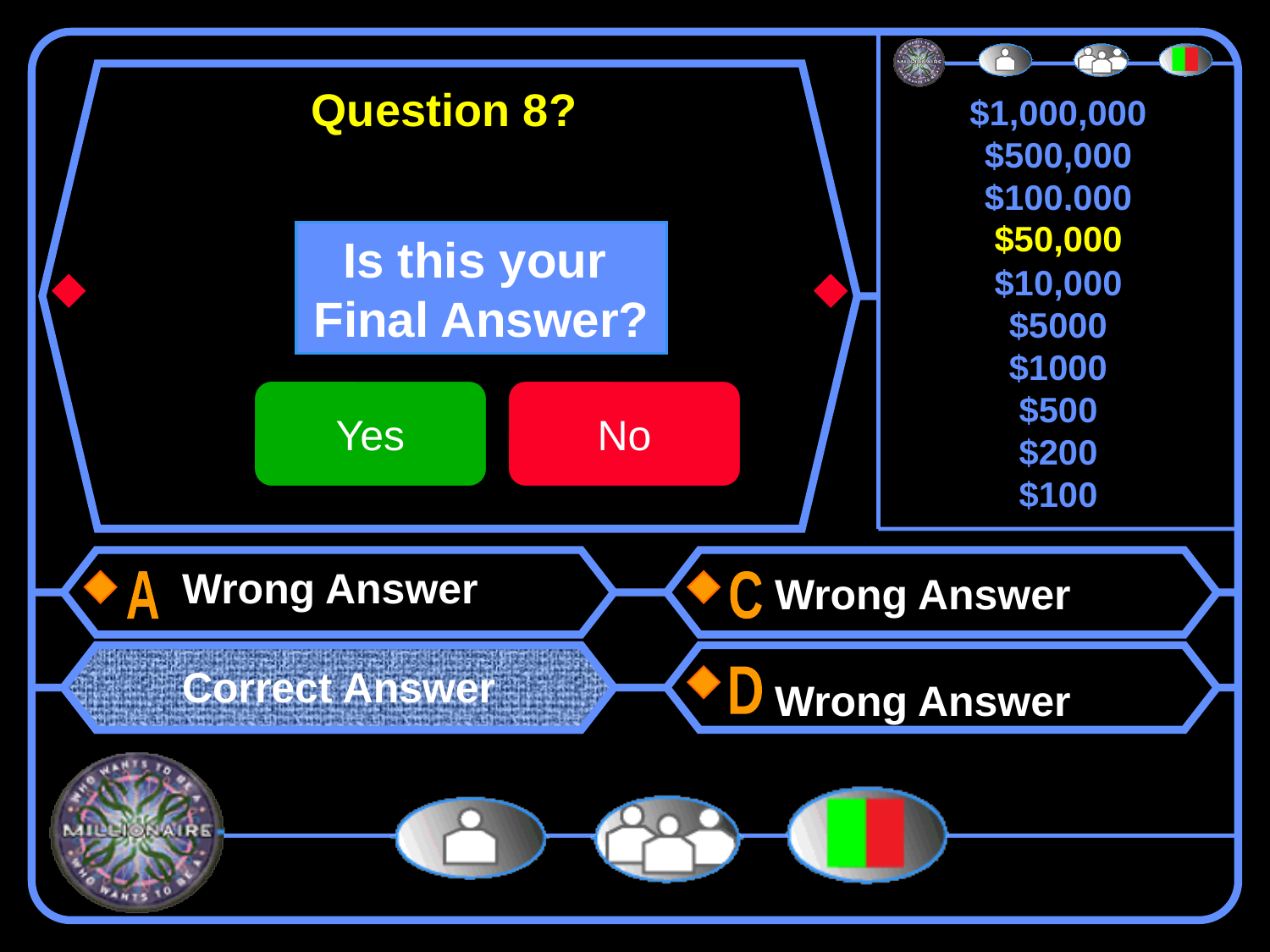

# Question 8?
$50,000
Is this your
Final Answer?

Yes
No

Wrong Answer

Correct Answer
Wrong Answer

Wrong Answer